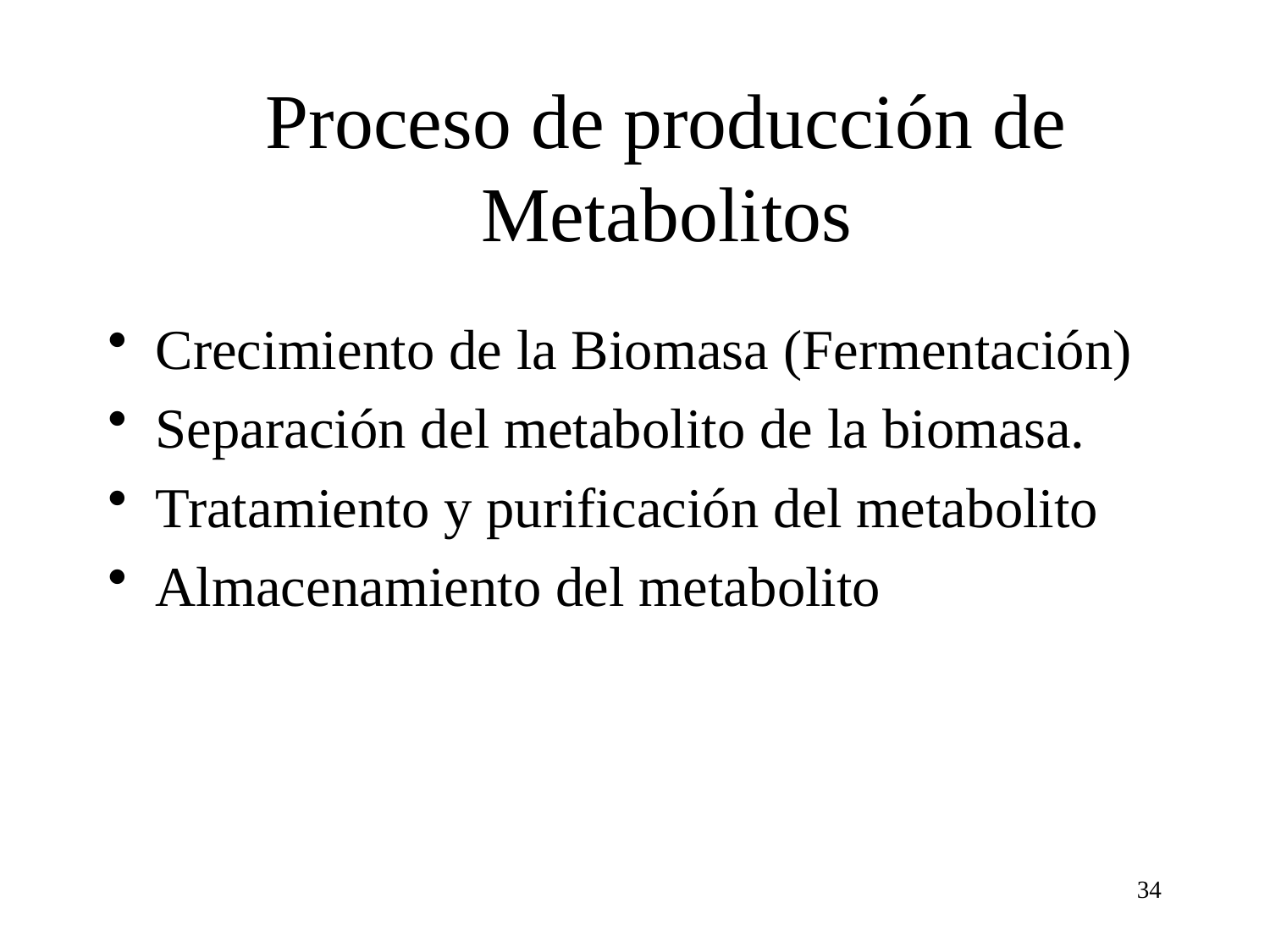

Proceso de producción de Metabolitos
Crecimiento de la Biomasa (Fermentación)
Separación del metabolito de la biomasa.
Tratamiento y purificación del metabolito
Almacenamiento del metabolito
34